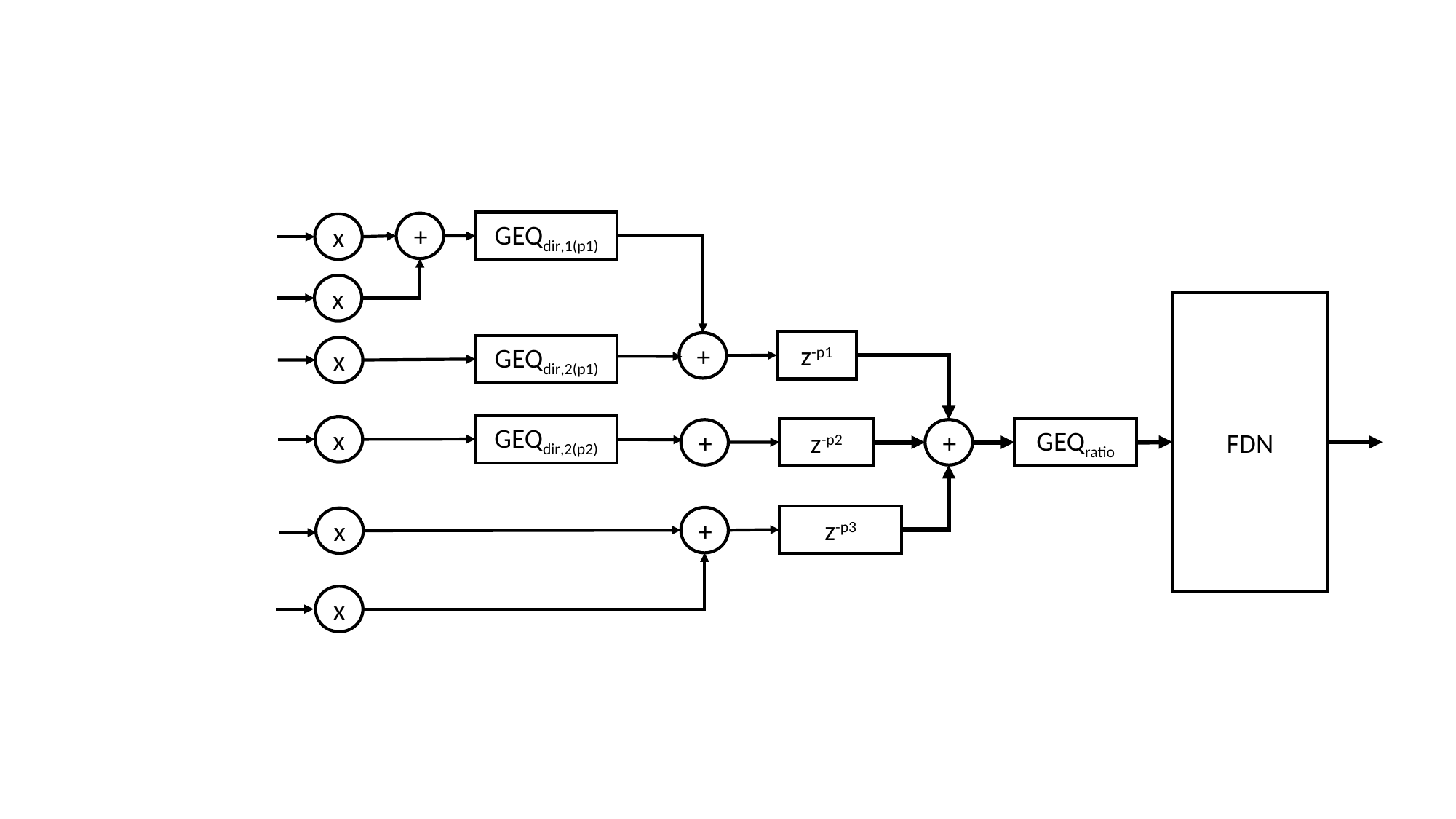

GEQdir,1(p1)
+
x
x
FDN
z-p1
+
GEQdir,2(p1)
x
GEQdir,2(p2)
x
z-p2
GEQratio
+
+
z-p3
+
x
x